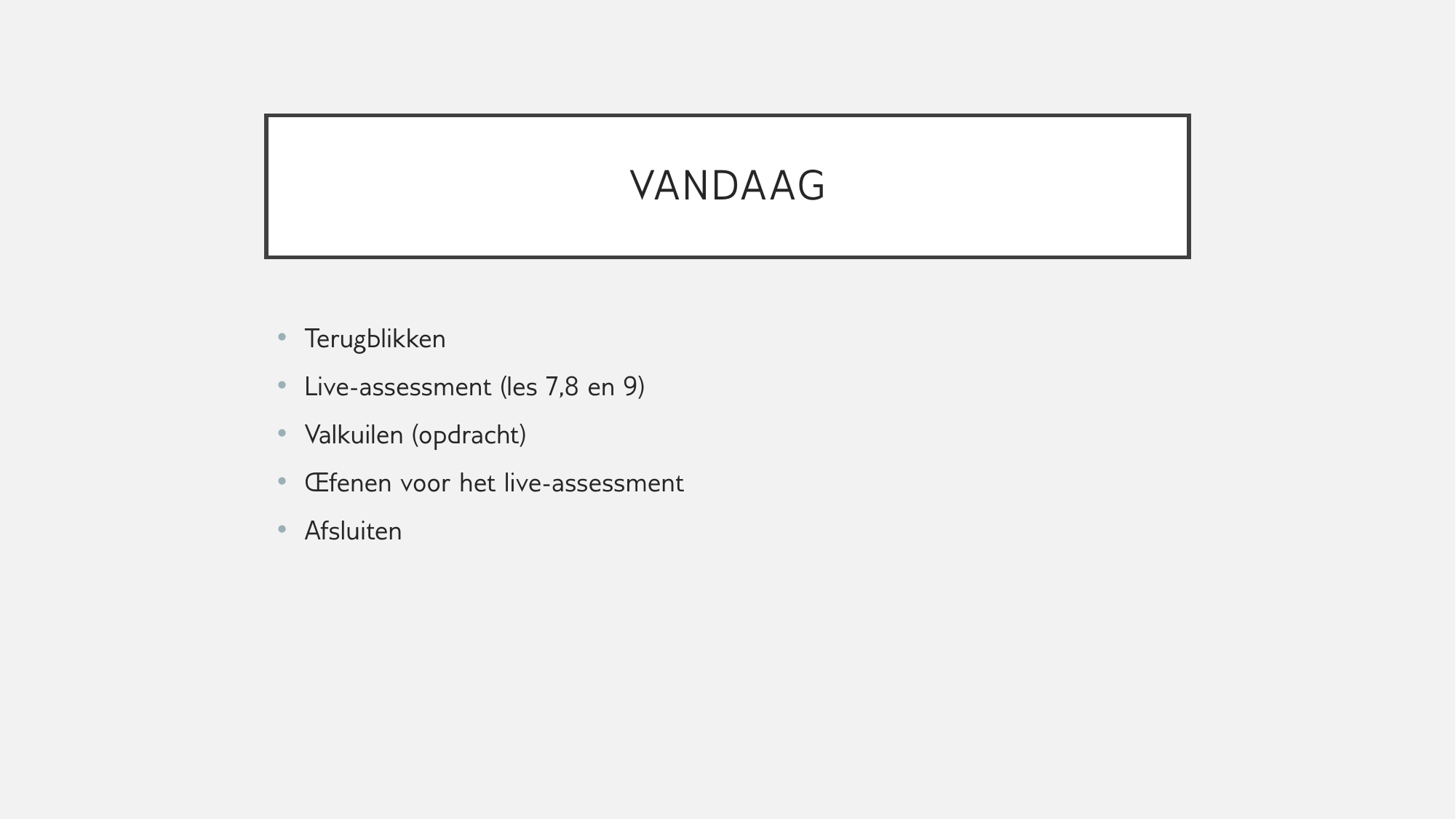

# vandaag
Terugblikken
Live-assessment (les 7,8 en 9)
Valkuilen (opdracht)
Oefenen voor het live-assessment
Afsluiten